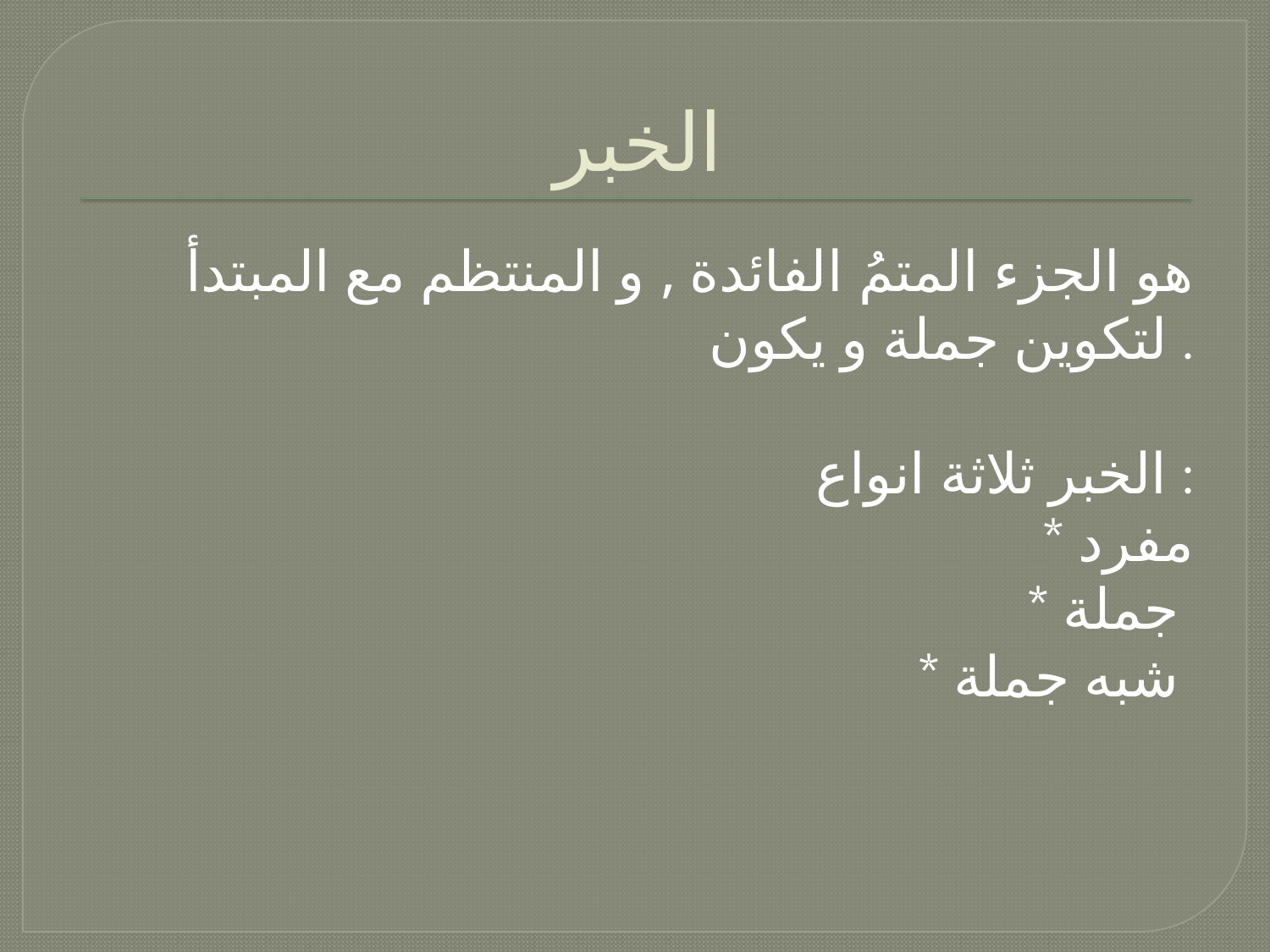

# الخبر
هو الجزء المتمُ الفائدة , و المنتظم مع المبتدأ لتكوين جملة و يكون .

الخبر ثلاثة انواع :
  * مفرد
  * جملة
  * شبه جملة